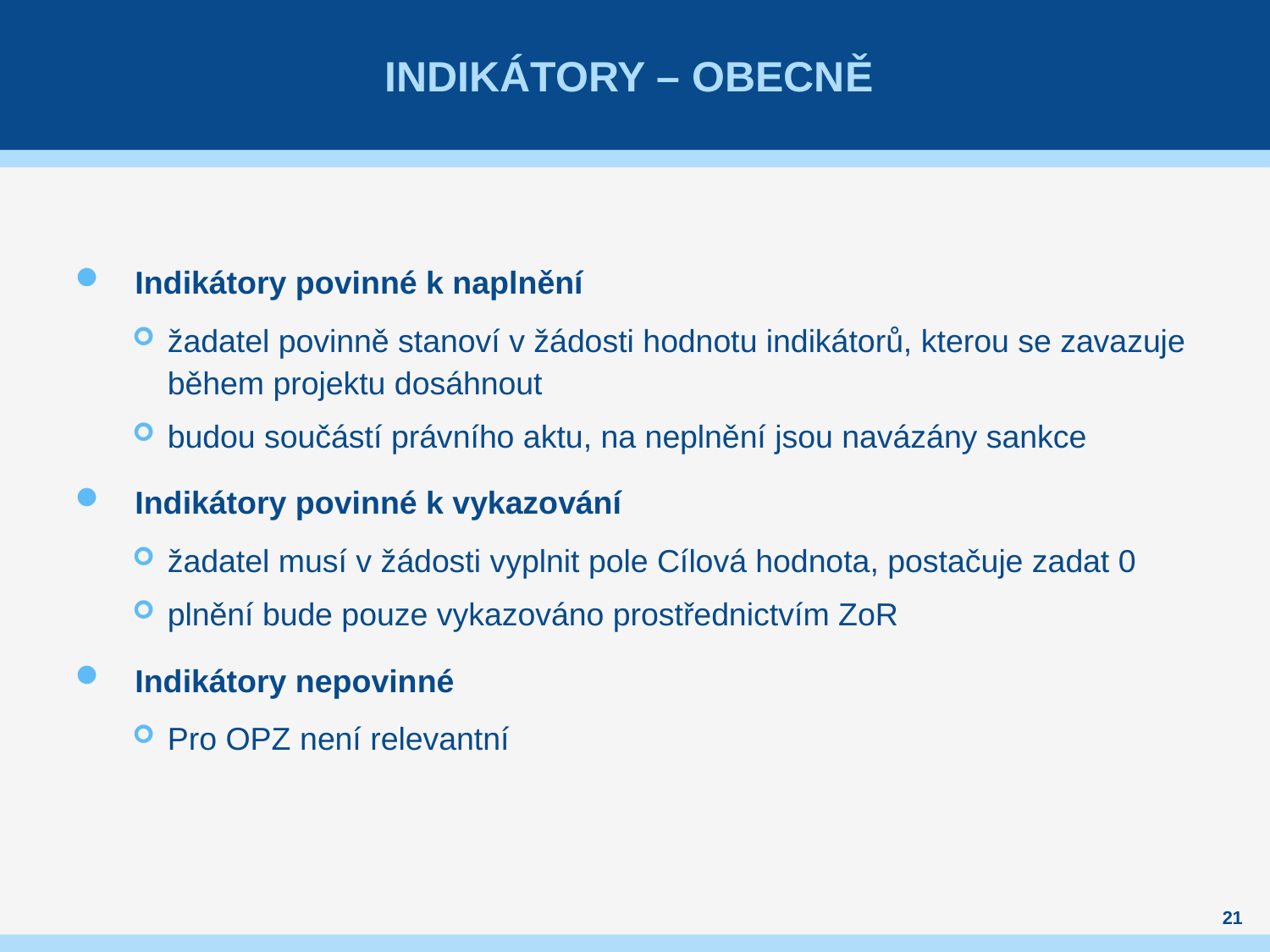

# Indikátory – obecně
Indikátory povinné k naplnění
žadatel povinně stanoví v žádosti hodnotu indikátorů, kterou se zavazuje během projektu dosáhnout
budou součástí právního aktu, na neplnění jsou navázány sankce
Indikátory povinné k vykazování
žadatel musí v žádosti vyplnit pole Cílová hodnota, postačuje zadat 0
plnění bude pouze vykazováno prostřednictvím ZoR
Indikátory nepovinné
Pro OPZ není relevantní

21